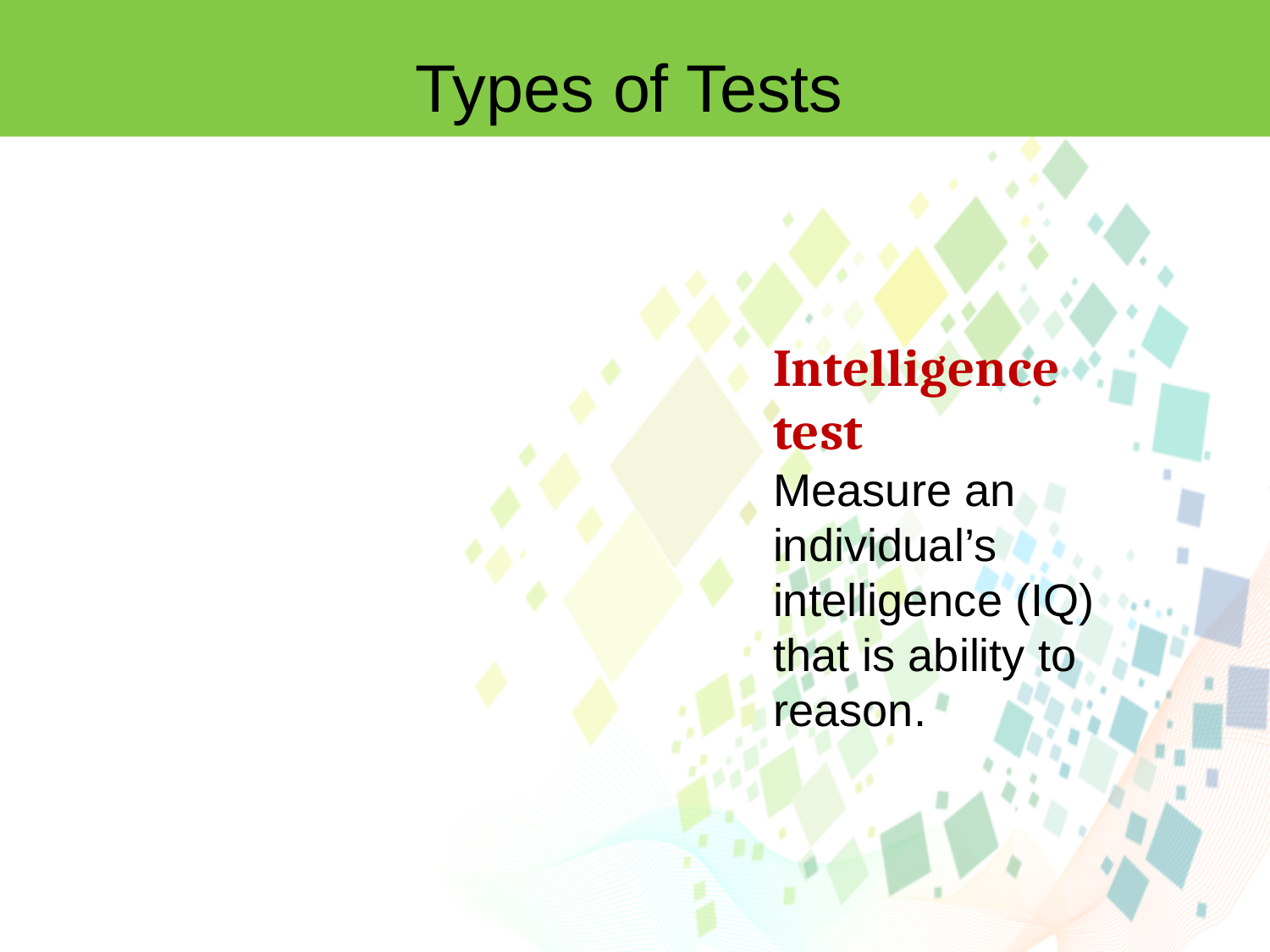

Types of Tests
Intelligence test
Measure an individual’s intelligence (IQ) that is ability to reason.